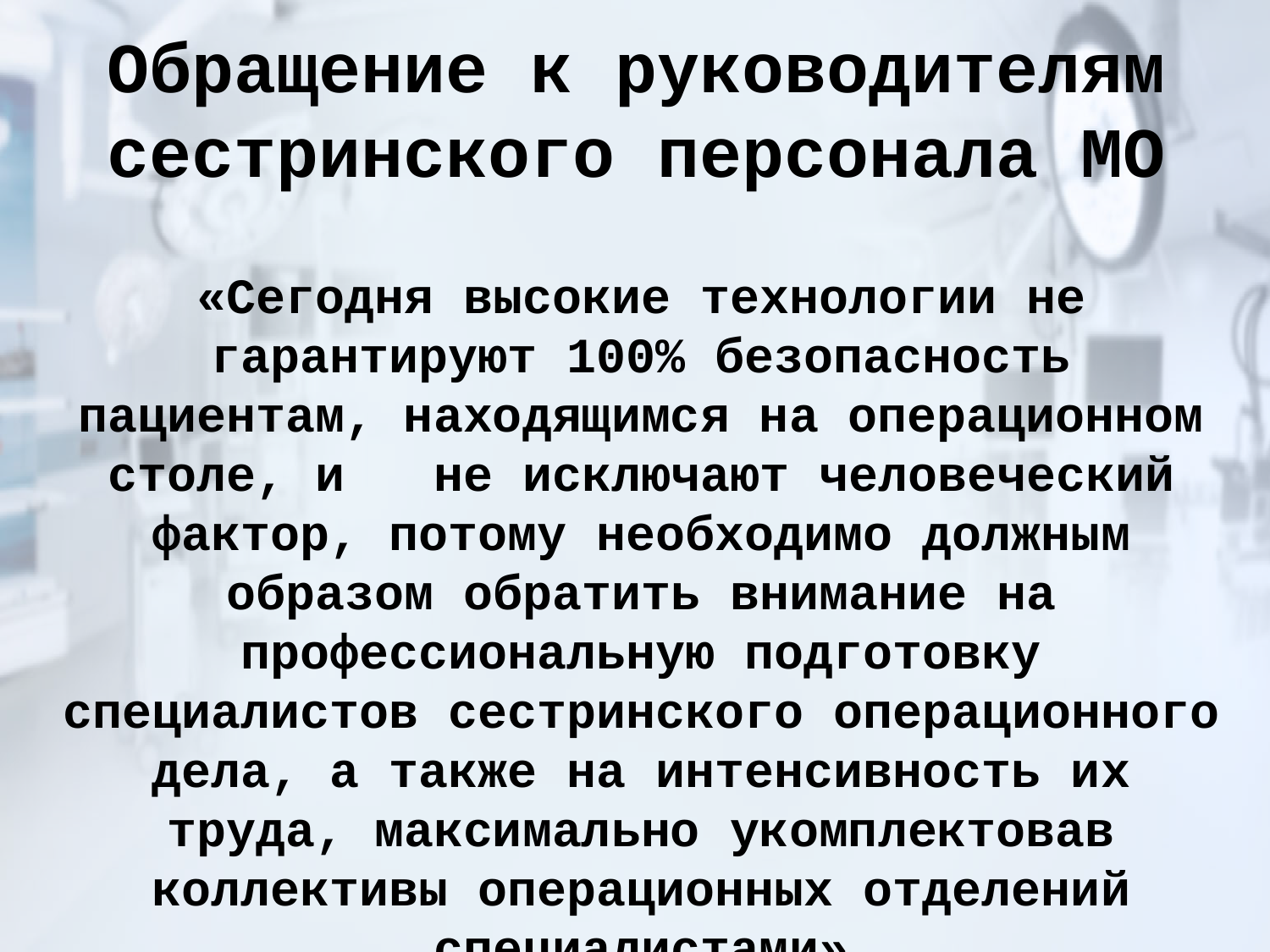

# Обращение к руководителям сестринского персонала МО
«Сегодня высокие технологии не гарантируют 100% безопасность пациентам, находящимся на операционном столе, и   не исключают человеческий фактор, потому необходимо должным образом обратить внимание на профессиональную подготовку специалистов сестринского операционного дела, а также на интенсивность их труда, максимально укомплектовав коллективы операционных отделений специалистами»